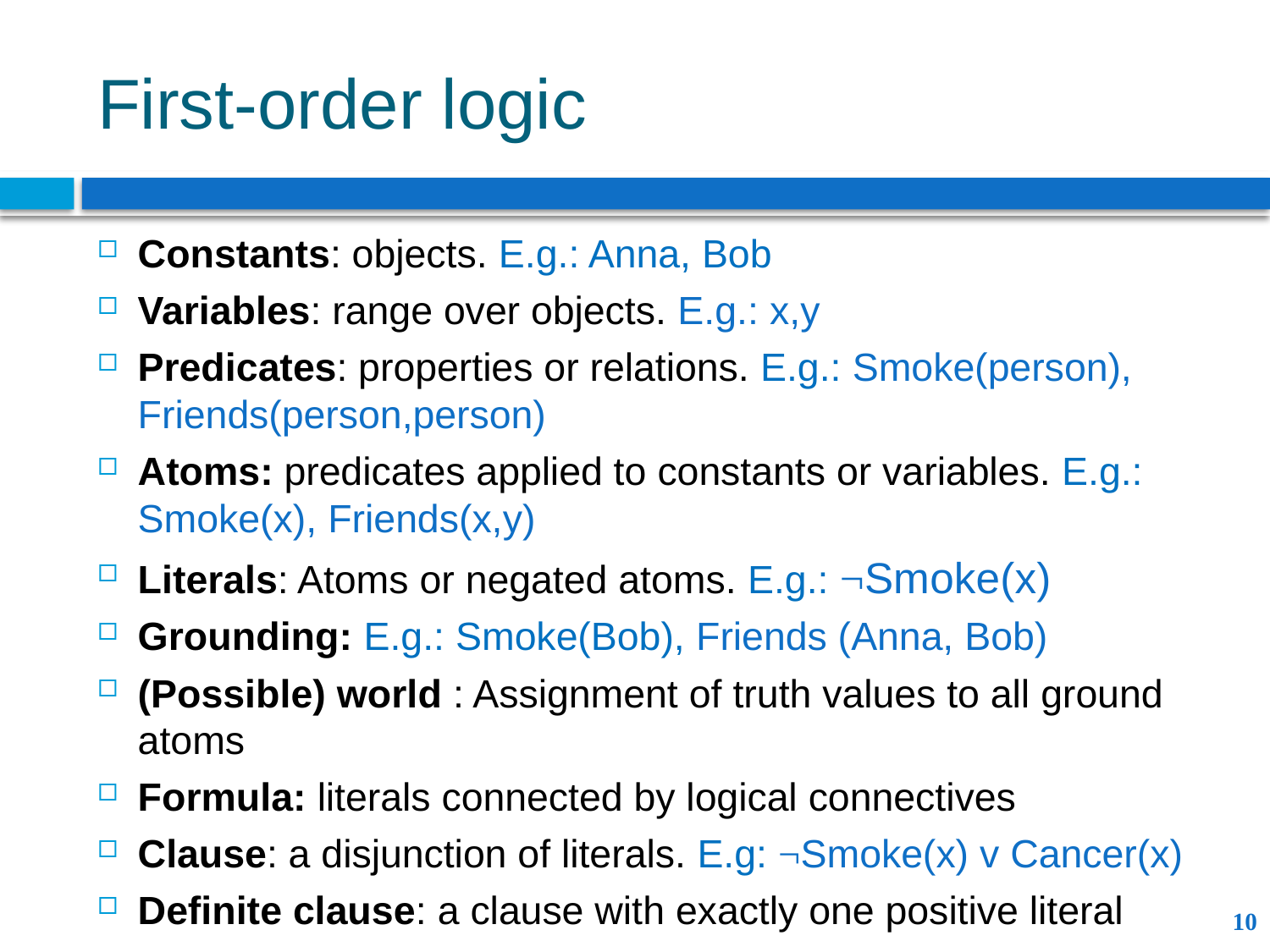

# First-order logic
Constants: objects. E.g.: Anna, Bob
Variables: range over objects. E.g.: x,y
Predicates: properties or relations. E.g.: Smoke(person), Friends(person,person)
Atoms: predicates applied to constants or variables. E.g.: Smoke(x), Friends(x,y)
Literals: Atoms or negated atoms. E.g.: ¬Smoke(x)
Grounding: E.g.: Smoke(Bob), Friends (Anna, Bob)
(Possible) world : Assignment of truth values to all ground atoms
Formula: literals connected by logical connectives
Clause: a disjunction of literals. E.g: ¬Smoke(x) v Cancer(x)
Definite clause: a clause with exactly one positive literal

10